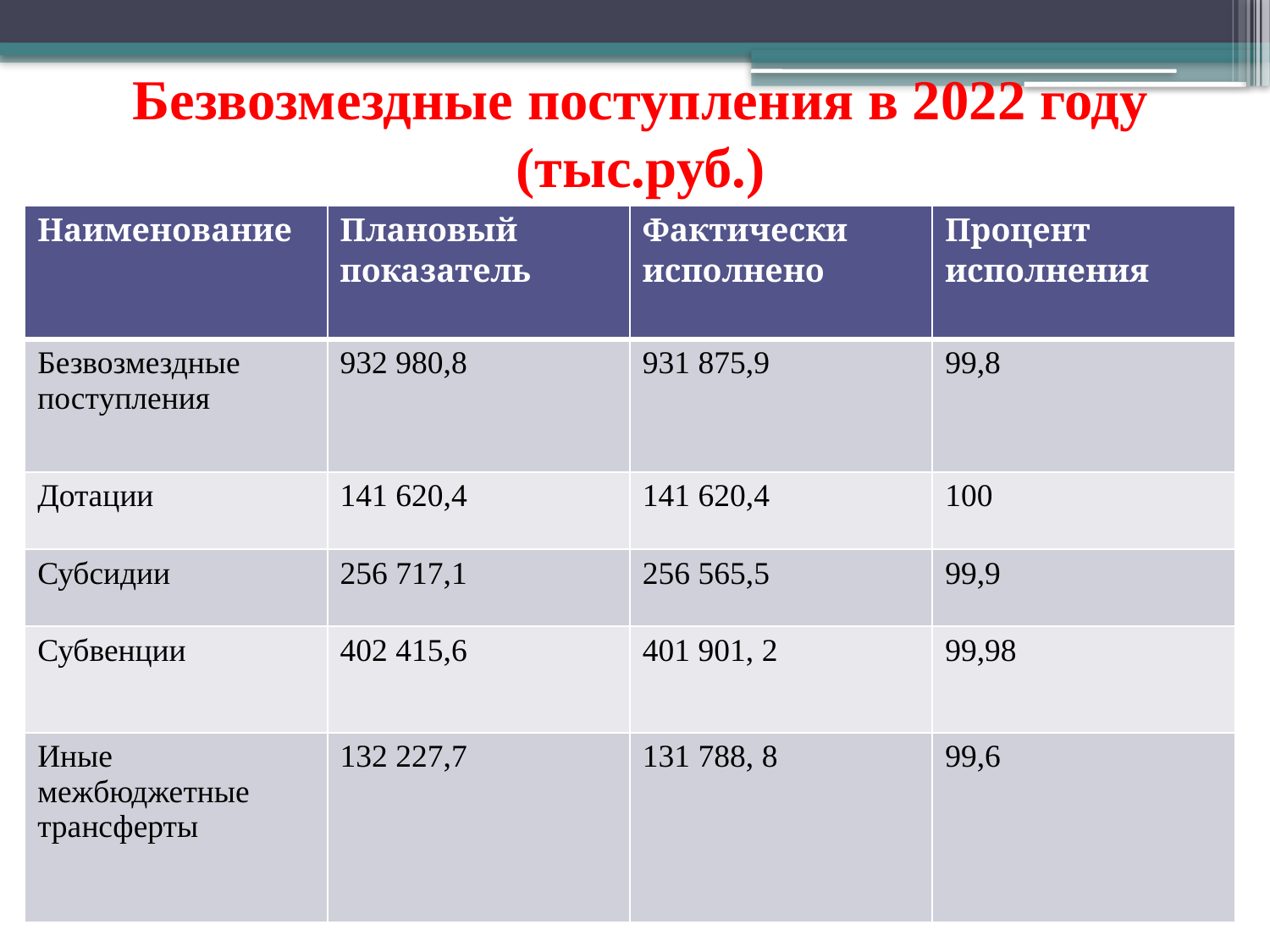

# Безвозмездные поступления в 2022 году (тыс.руб.)
| Наименование | Плановый показатель | Фактически исполнено | Процент исполнения |
| --- | --- | --- | --- |
| Безвозмездные поступления | 932 980,8 | 931 875,9 | 99,8 |
| Дотации | 141 620,4 | 141 620,4 | 100 |
| Субсидии | 256 717,1 | 256 565,5 | 99,9 |
| Субвенции | 402 415,6 | 401 901, 2 | 99,98 |
| Иные межбюджетные трансферты | 132 227,7 | 131 788, 8 | 99,6 |